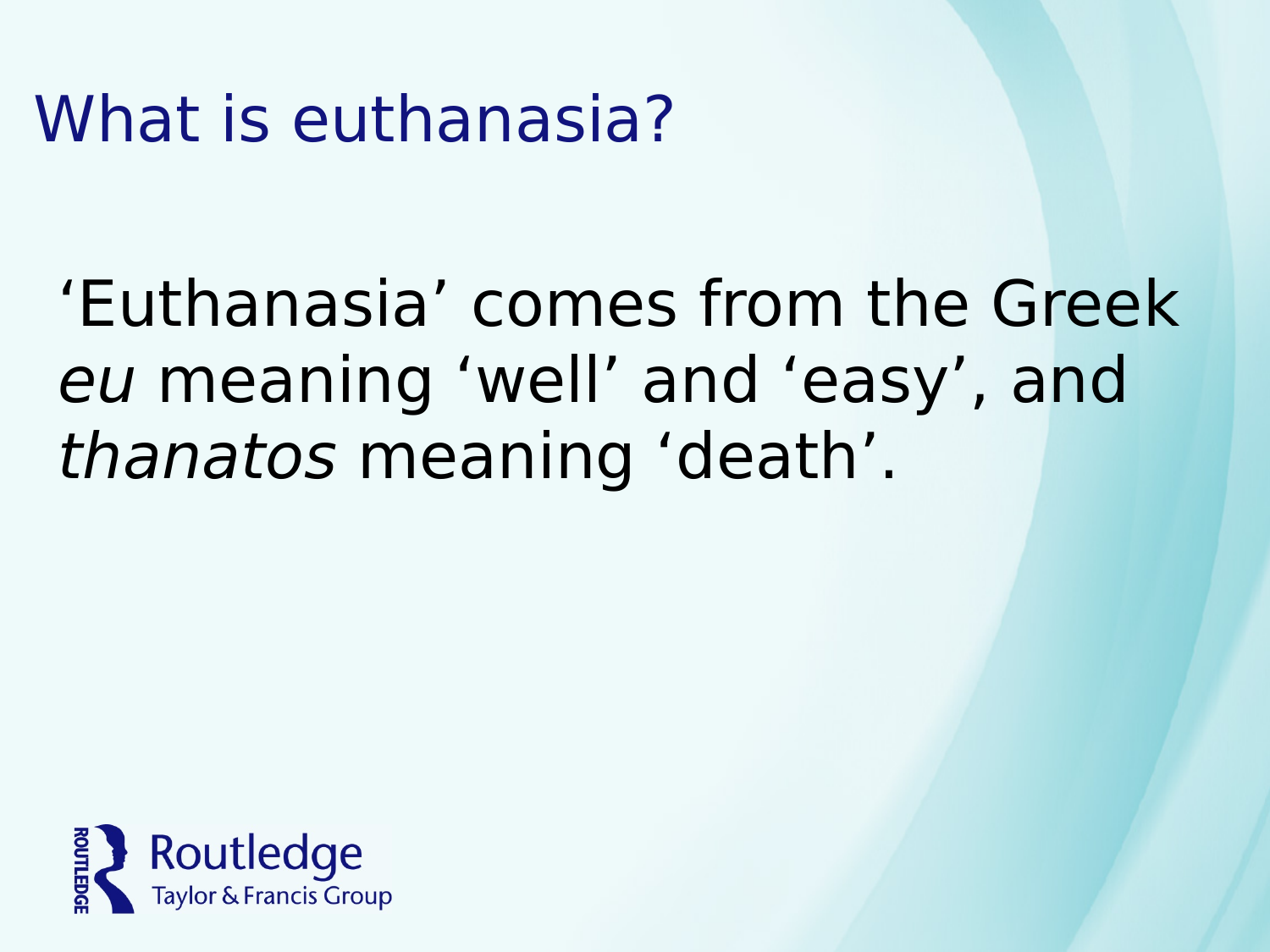

# What is euthanasia?
‘Euthanasia’ comes from the Greek eu meaning ‘well’ and ‘easy’, and thanatos meaning ‘death’.